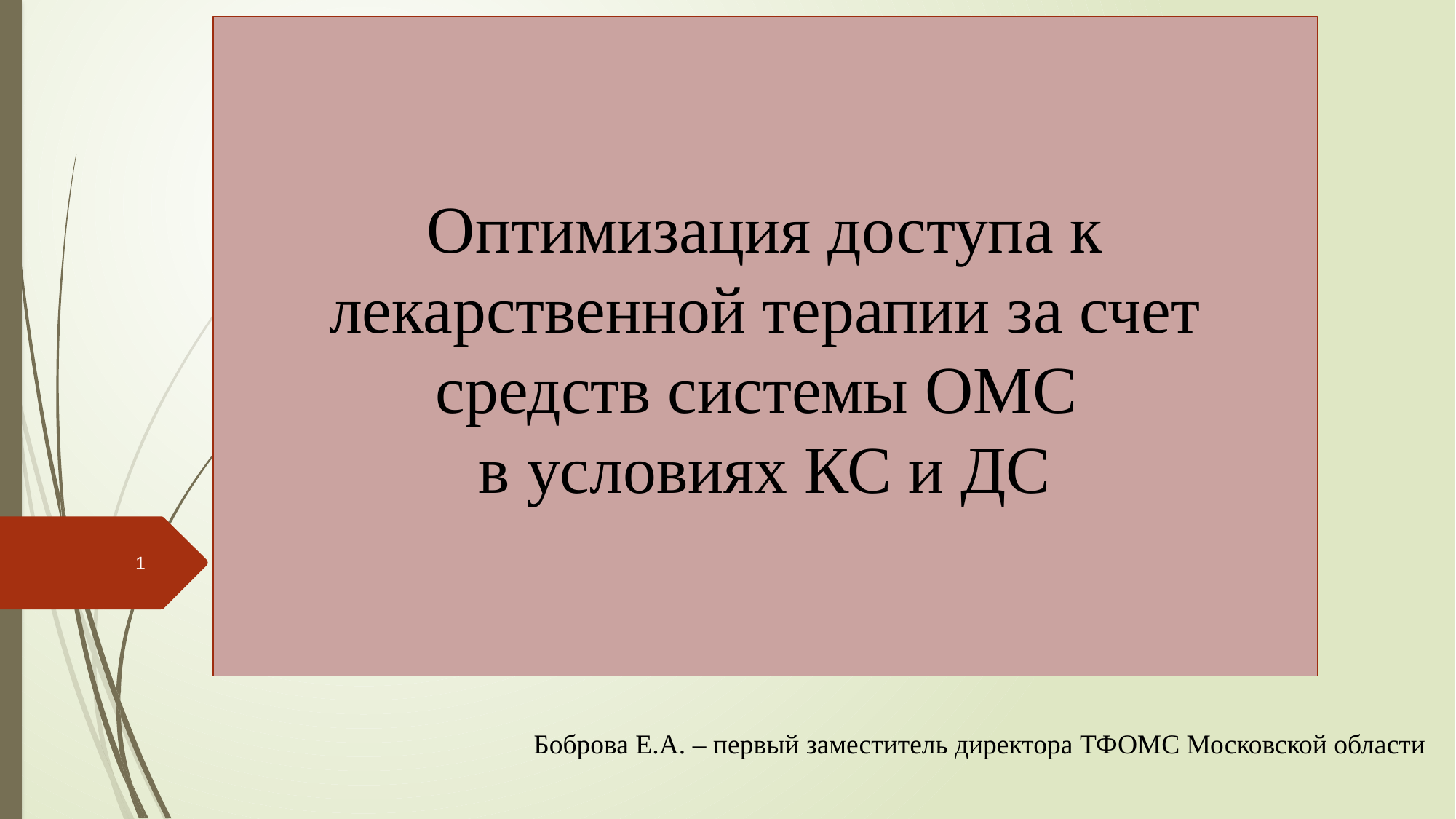

# Оптимизация доступа к лекарственной терапии за счет средств системы ОМС в условиях КС и ДС
1
Боброва Е.А. – первый заместитель директора ТФОМС Московской области